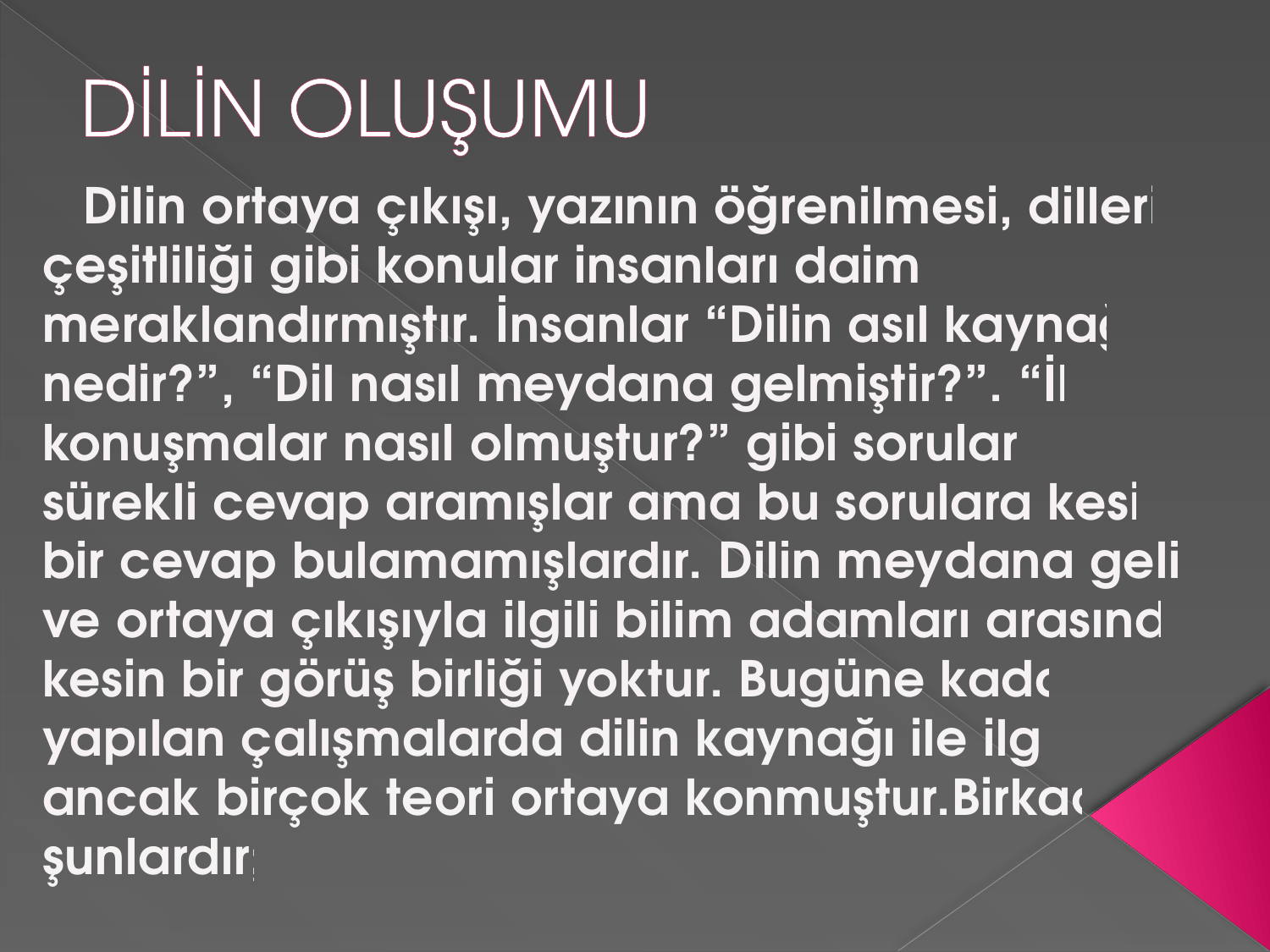

# DİLİN OLUŞUMU
   Dilin ortaya çıkışı, yazının öğrenilmesi, dillerin çeşitliliği gibi konular insanları daima meraklandırmıştır. İnsanlar “Dilin asıl kaynağı nedir?”, “Dil nasıl meydana gelmiştir?”. “İlk konuşmalar nasıl olmuştur?” gibi sorulara sürekli cevap aramışlar ama bu sorulara kesin bir cevap bulamamışlardır. Dilin meydana gelişi ve ortaya çıkışıyla ilgili bilim adamları arasında kesin bir görüş birliği yoktur. Bugüne kadar yapılan çalışmalarda dilin kaynağı ile ilgili ancak birçok teori ortaya konmuştur.Birkaçı şunlardır;